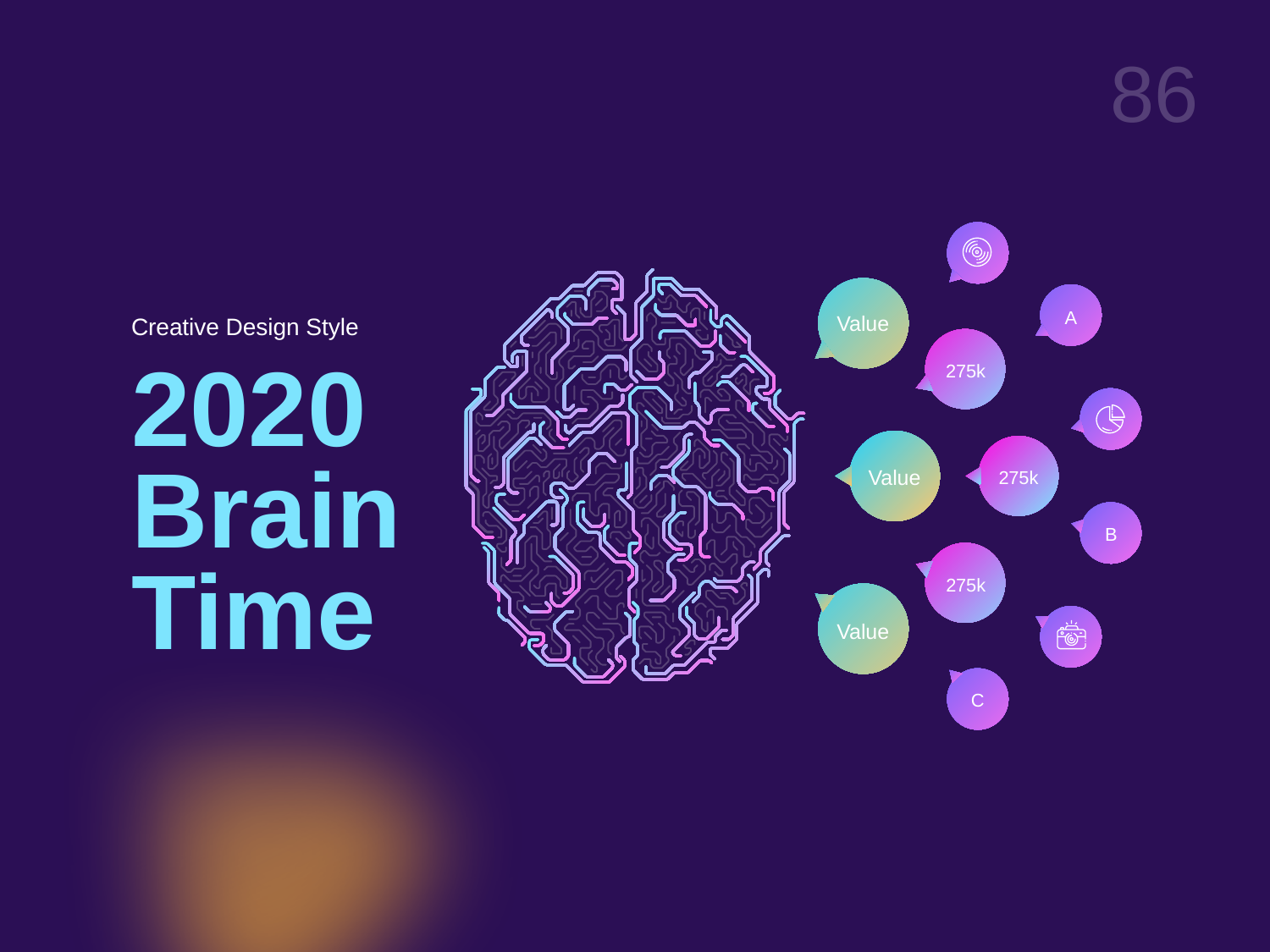

Value

A
Creative Design Style

275k
2020
Brain
Time

Value

275k

B

275k

Value

C